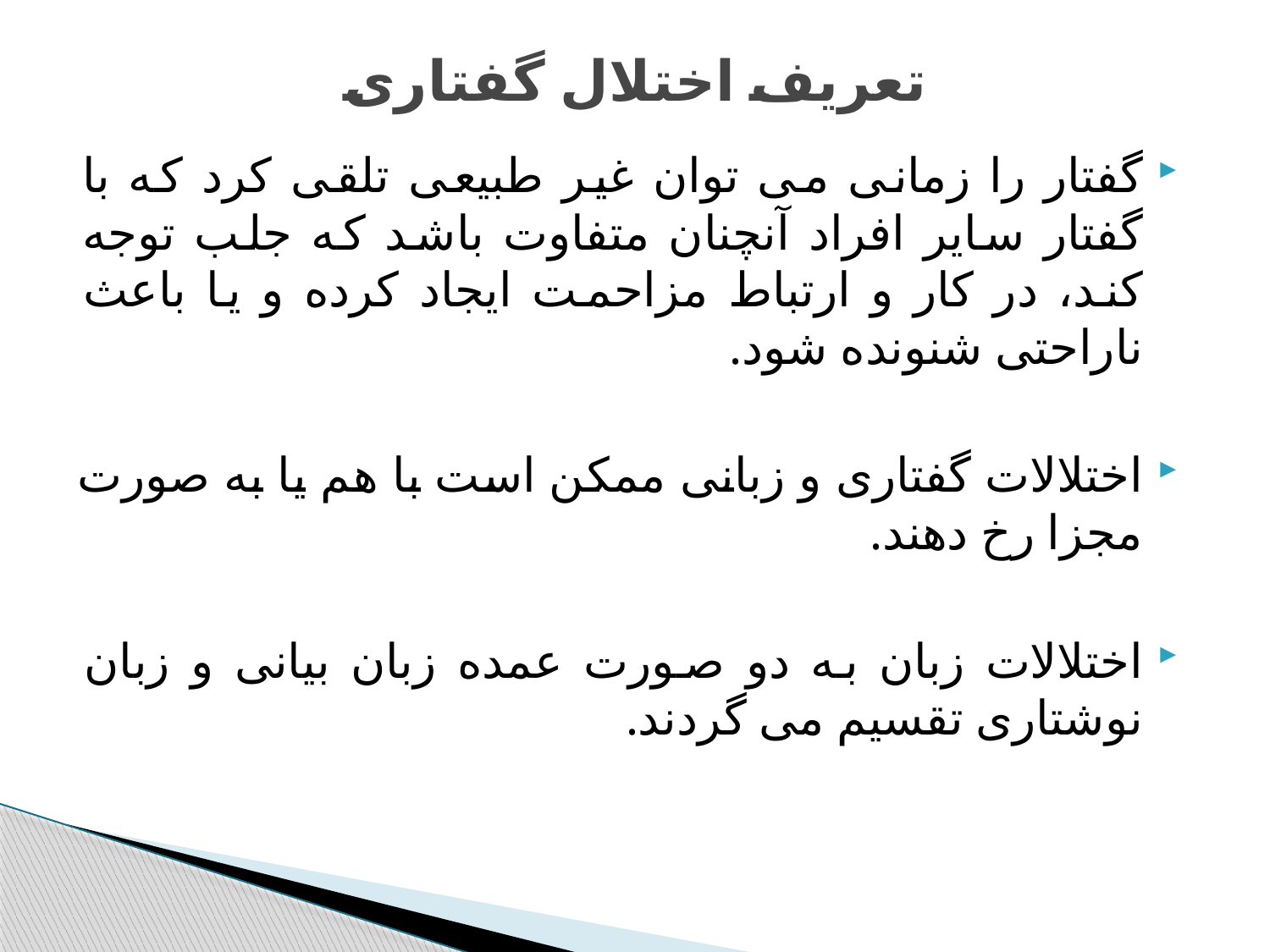

# تعریف اختلال گفتاری
گفتار را زمانی می توان غیر طبیعی تلقی کرد که با گفتار سایر افراد آنچنان متفاوت باشد که جلب توجه کند، در کار و ارتباط مزاحمت ایجاد کرده و یا باعث ناراحتی شنونده شود.

اختلالات گفتاری و زبانی ممکن است با هم یا به صورت مجزا رخ دهند.

اختلالات زبان به دو صورت عمده زبان بیانی و زبان نوشتاری تقسیم می گردند.